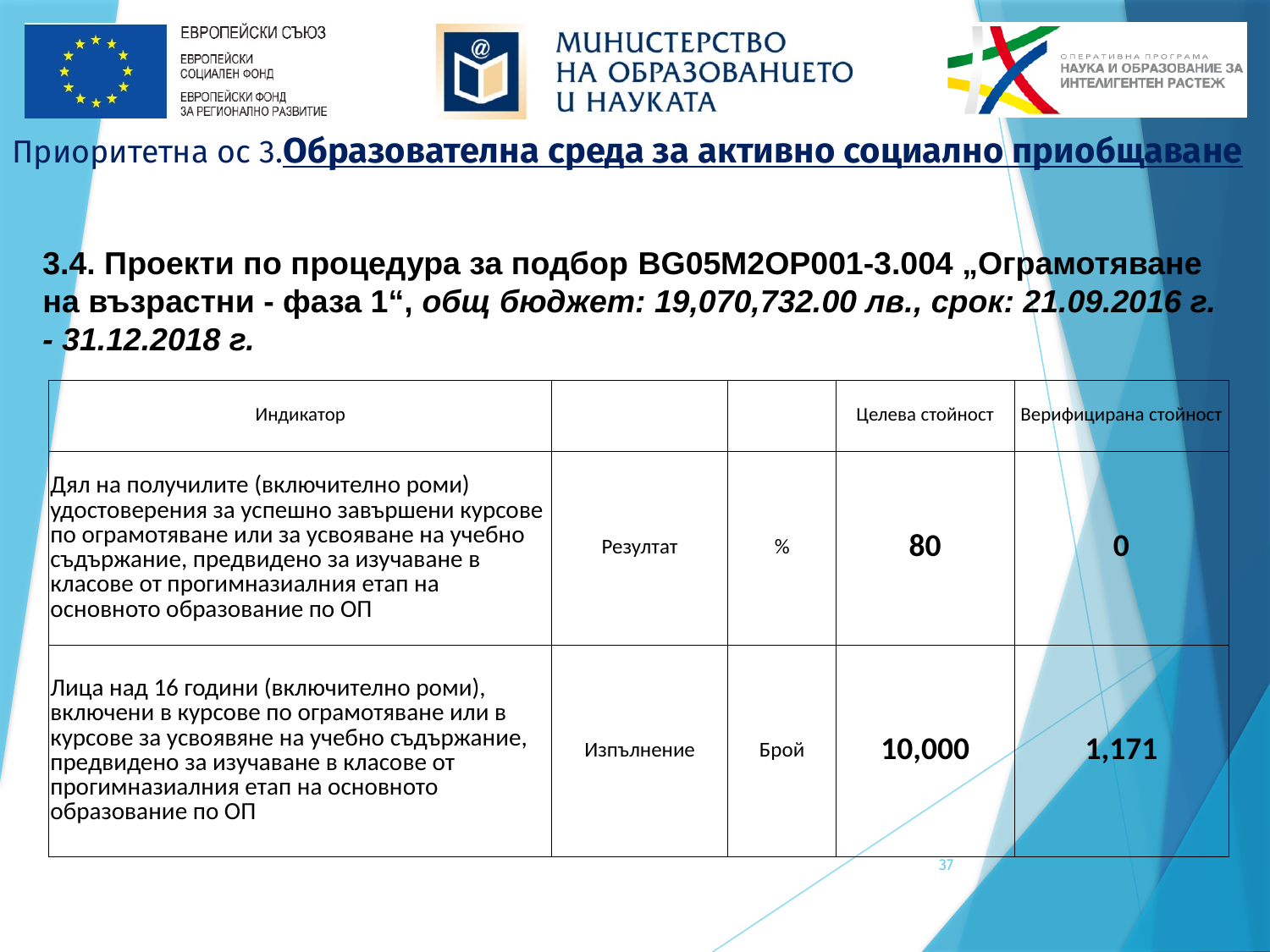

Приоритетна ос 3.Образователна среда за активно социално приобщаване
3.4. Проекти по процедура за подбор BG05M2OP001-3.004 „Ограмотяване на възрастни - фаза 1“, общ бюджет: 19,070,732.00 лв., срок: 21.09.2016 г. - 31.12.2018 г.

| Индикатор |  |  | Целева стойност | Верифицирана стойност |
| --- | --- | --- | --- | --- |
| Дял на получилите (включително роми) удостоверения за успешно завършени курсове по ограмотяване или за усвояване на учебно съдържание, предвидено за изучаване в класове от прогимназиалния етап на основното образование по ОП | Резултат | % | 80 | 0 |
| Лица над 16 години (включително роми), включени в курсове по ограмотяване или в курсове за усвоявяне на учебно съдържание, предвидено за изучаване в класове от прогимназиалния етап на основното образование по ОП | Изпълнение | Брой | 10,000 | 1,171 |
37